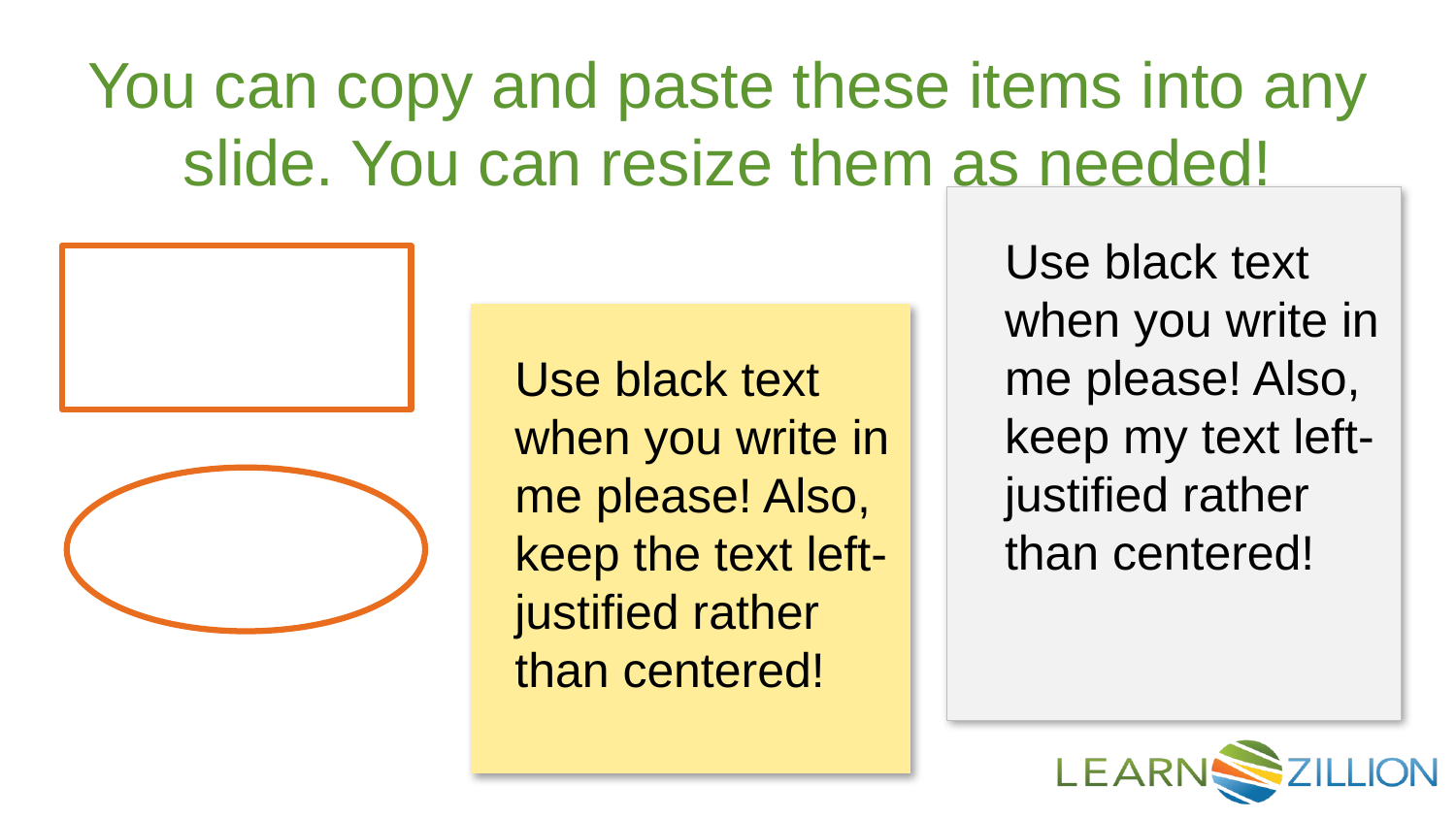

You can copy and paste these items into any slide. You can resize them as needed!
Use black text when you write in me please! Also, keep my text left-justified rather than centered!

Use black text when you write in me please! Also, keep the text left-justified rather than centered!